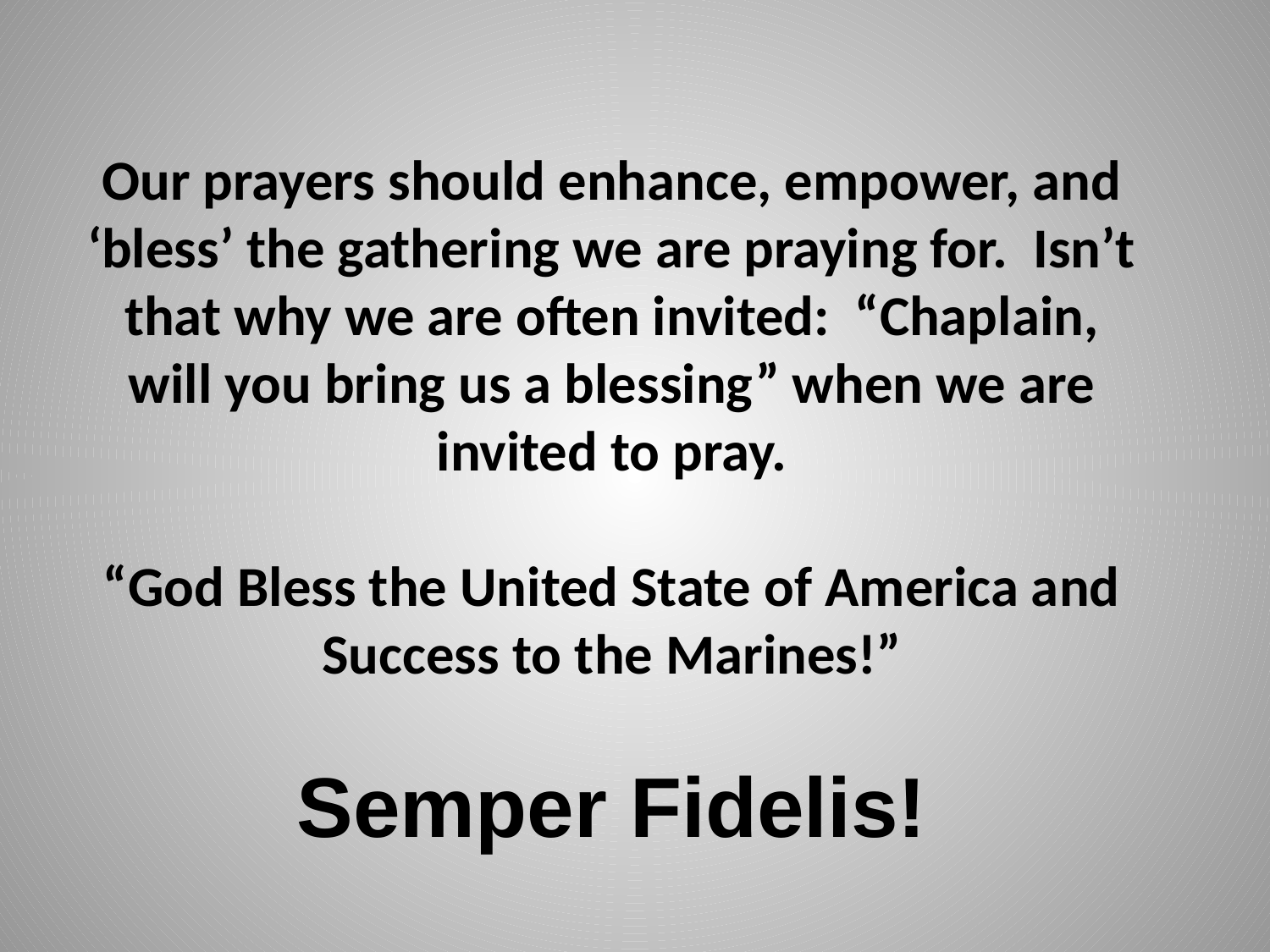

Our prayers should enhance, empower, and ‘bless’ the gathering we are praying for.  Isn’t that why we are often invited:  “Chaplain, will you bring us a blessing” when we are invited to pray.

“God Bless the United State of America and Success to the Marines!”

Semper Fidelis!